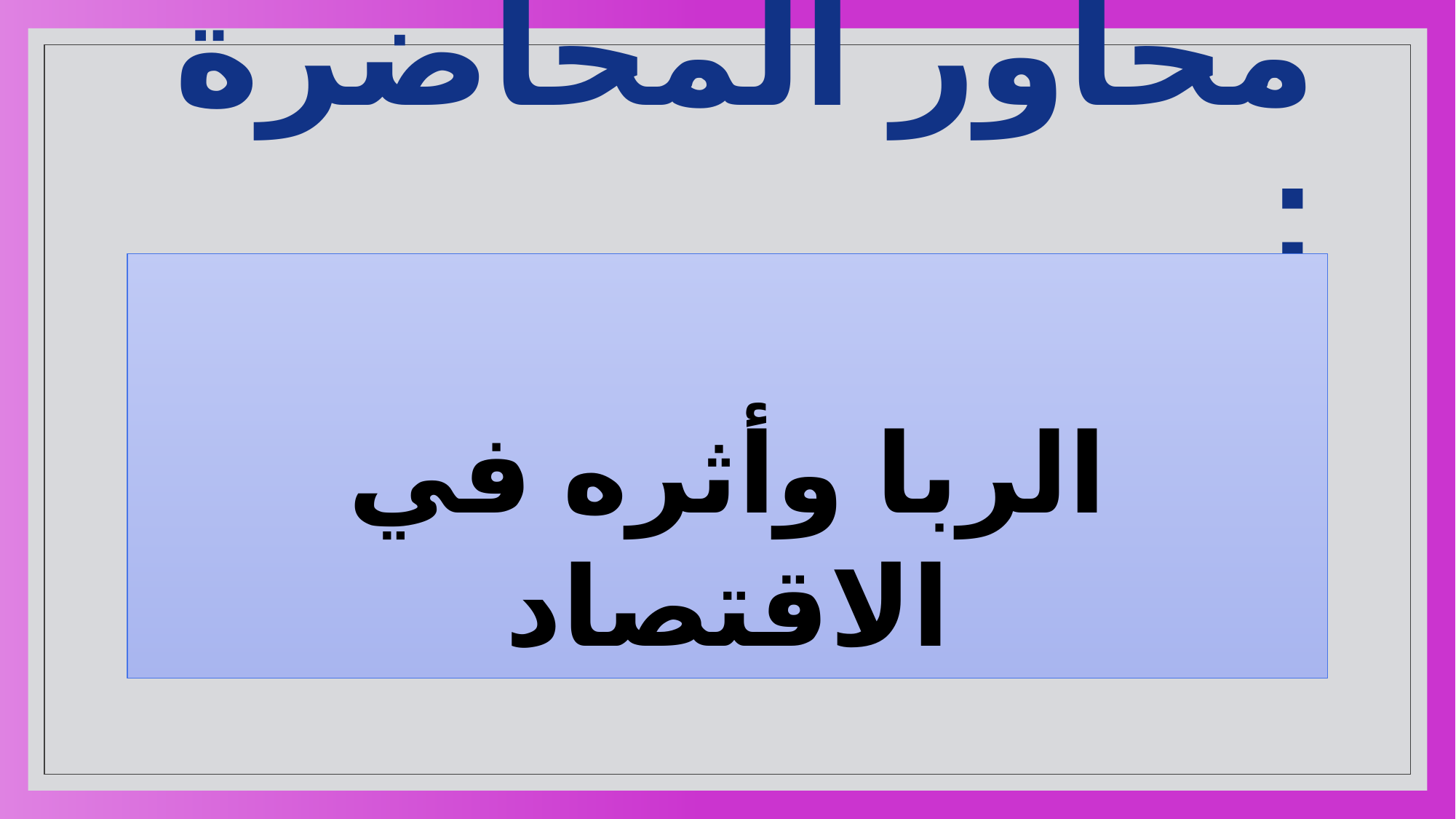

# محاور المحاضرة :

الربا وأثره في الاقتصاد